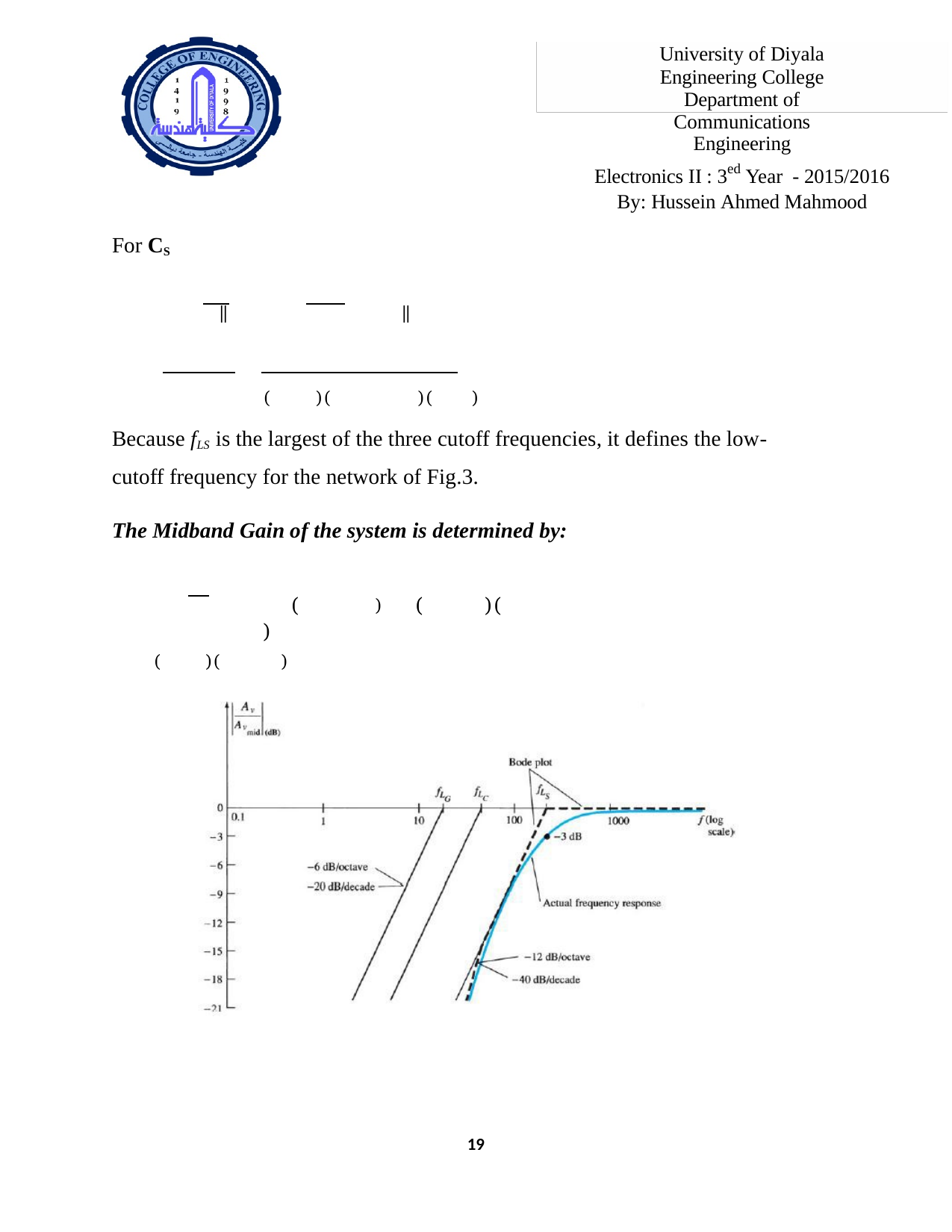

University of Diyala Engineering College
Department of Communications Engineering
Electronics II : 3ed Year  - 2015/2016 By: Hussein Ahmed Mahmood
For CS
          ‖ 	     ‖

 	(    )(       )(   )

Because fLS  is the largest of the three cutoff frequencies, it defines the low-cutoff frequency for the network of Fig.3.

The Midband Gain of the system is determined by:
     (       )   (    )(           )

   (   )(     )

19